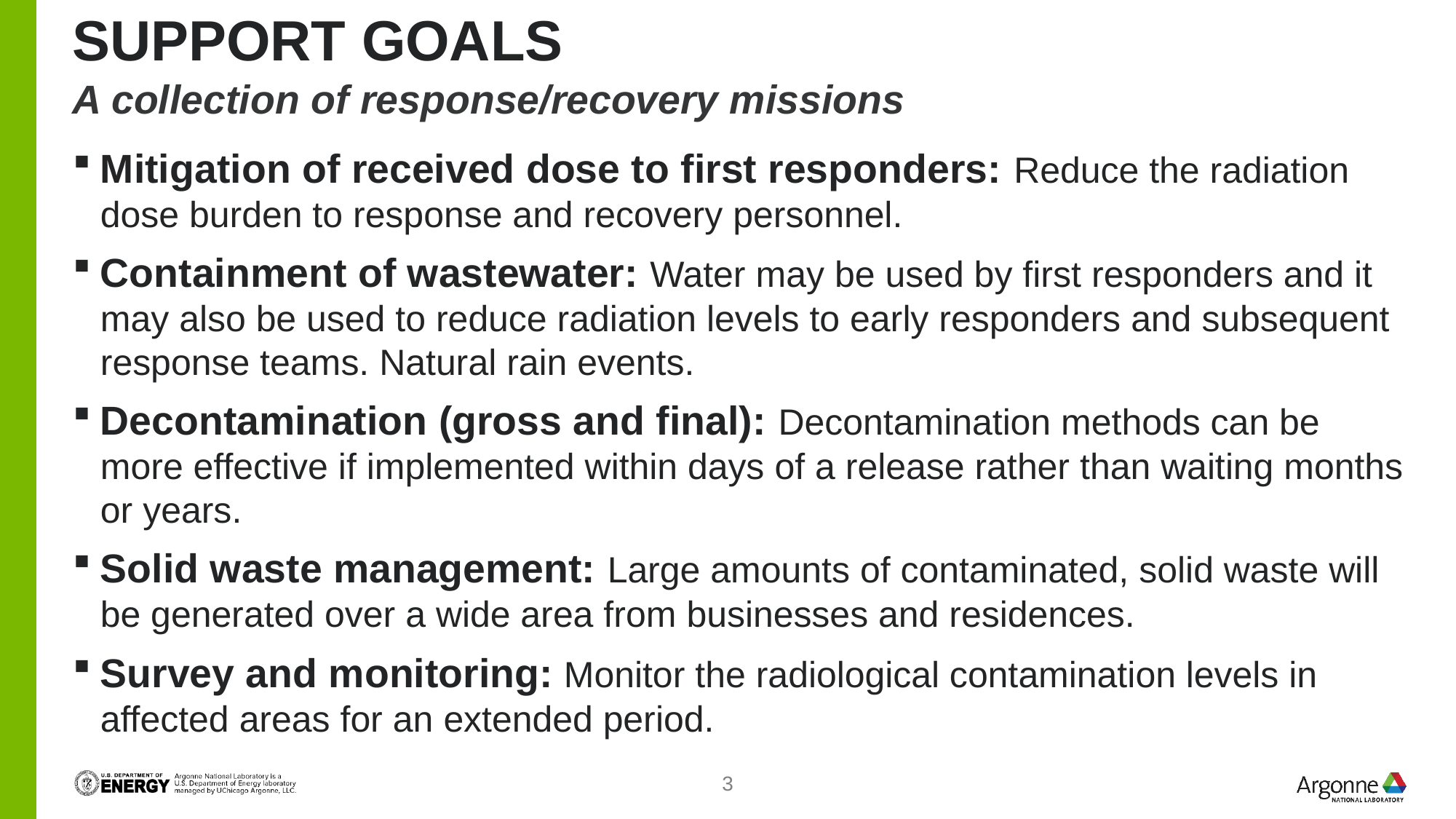

# Support Goals
A collection of response/recovery missions
Mitigation of received dose to first responders: Reduce the radiation dose burden to response and recovery personnel.
Containment of wastewater: Water may be used by first responders and it may also be used to reduce radiation levels to early responders and subsequent response teams. Natural rain events.
Decontamination (gross and final): Decontamination methods can be more effective if implemented within days of a release rather than waiting months or years.
Solid waste management: Large amounts of contaminated, solid waste will be generated over a wide area from businesses and residences.
Survey and monitoring: Monitor the radiological contamination levels in affected areas for an extended period.
3